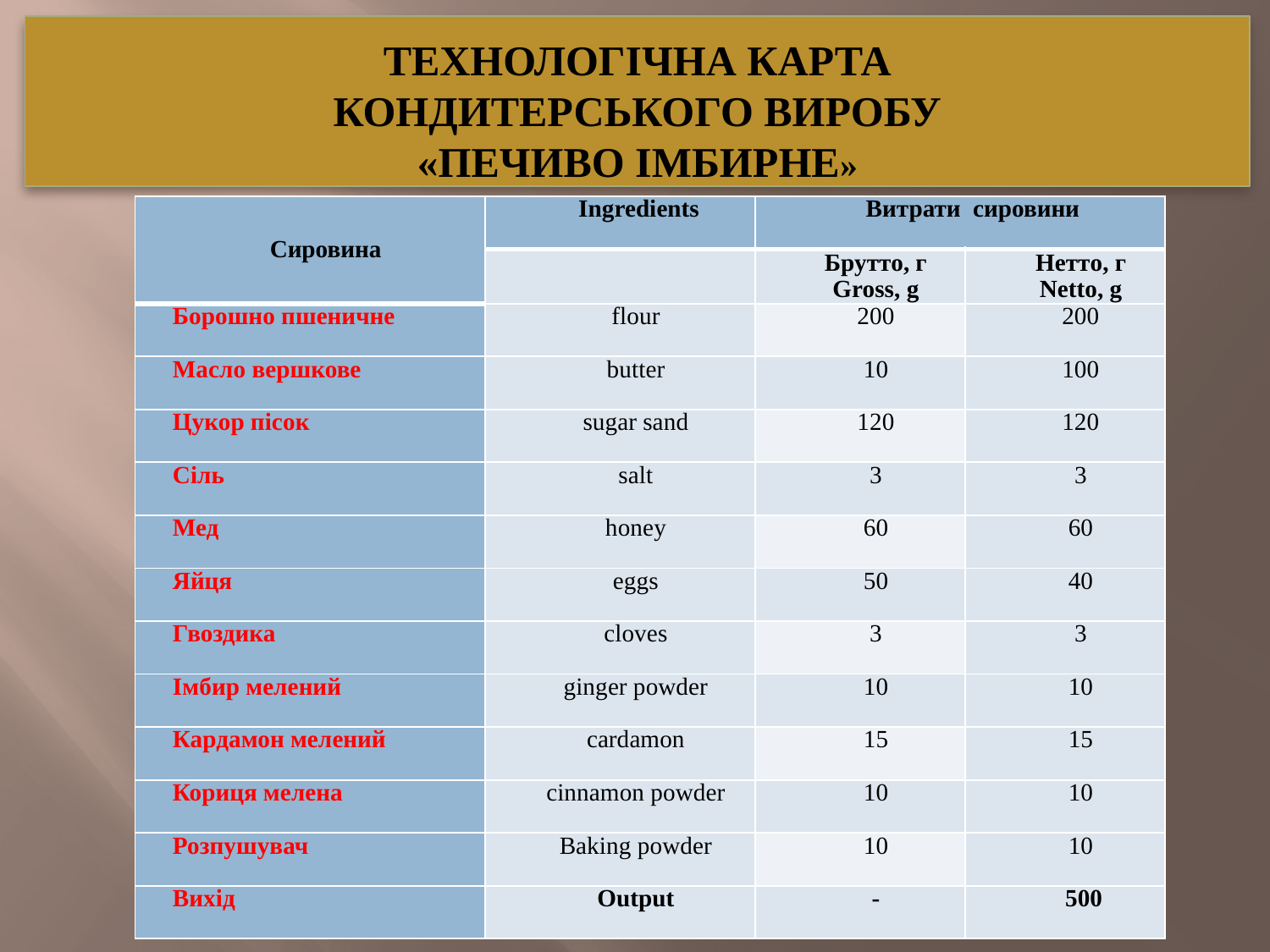

# Технологічна карта Кондитерського виробу «Печиво імбирне»
| Сировина | Ingredients | Витрати сировини |  |
| --- | --- | --- | --- |
|  |  | Брутто, г Gross, g | Нетто, г Netto, g |
| Борошно пшеничне | flour | 200 | 200 |
| Масло вершкове | butter | 10 | 100 |
| Цукор пісок | sugar sand | 120 | 120 |
| Сіль | salt | 3 | 3 |
| Мед | honey | 60 | 60 |
| Яйця | eggs | 50 | 40 |
| Гвоздика | cloves | 3 | 3 |
| Імбир мелений | ginger powder | 10 | 10 |
| Кардамон мелений | cardamon | 15 | 15 |
| Кориця мелена | cinnamon powder | 10 | 10 |
| Розпушувач | Baking powder | 10 | 10 |
| Вихід | Output | - | 500 |